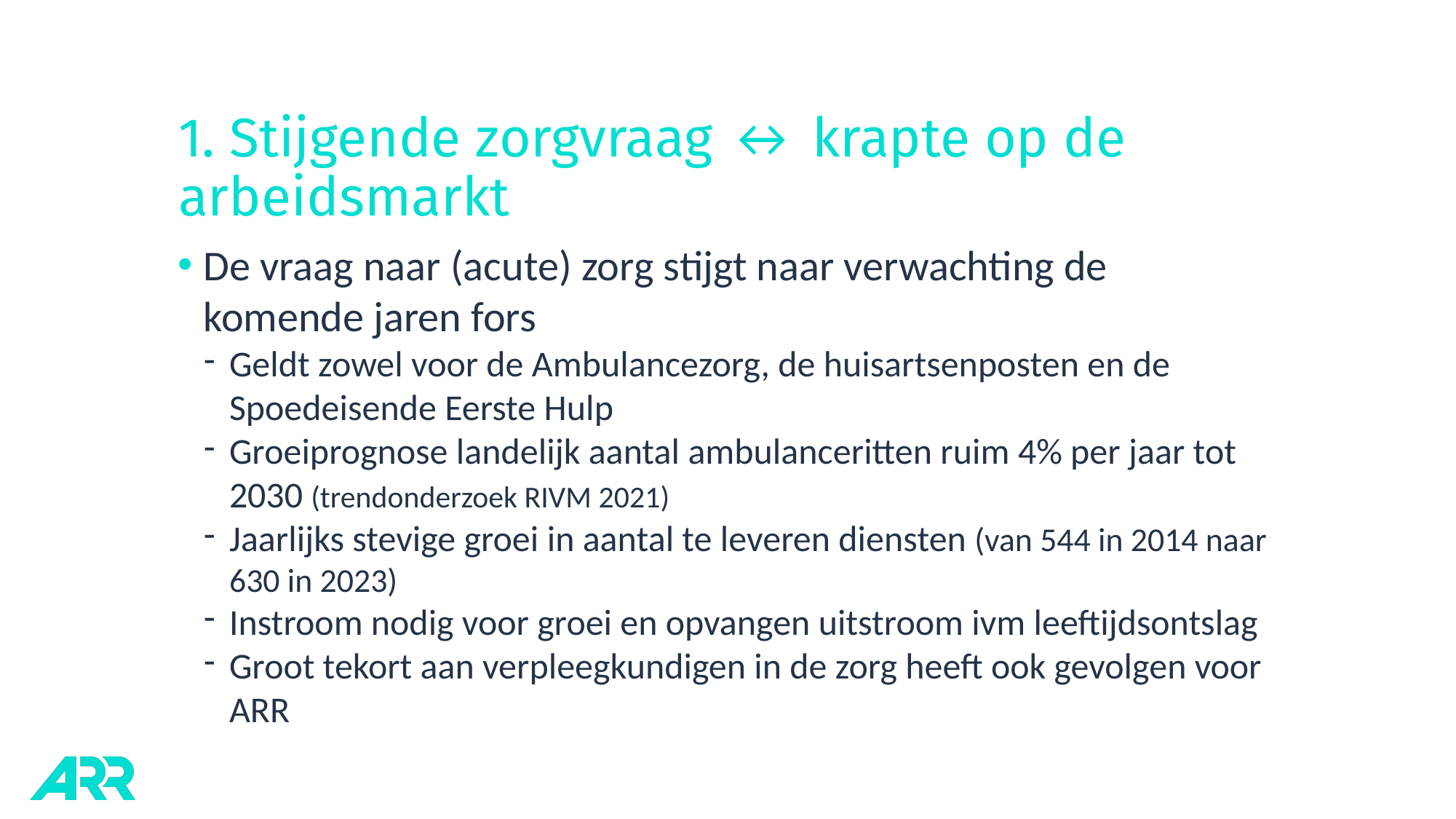

# 1. Stijgende zorgvraag ↔ krapte op de arbeidsmarkt
De vraag naar (acute) zorg stijgt naar verwachting de komende jaren fors
Geldt zowel voor de Ambulancezorg, de huisartsenposten en de Spoedeisende Eerste Hulp
Groeiprognose landelijk aantal ambulanceritten ruim 4% per jaar tot 2030 (trendonderzoek RIVM 2021)
Jaarlijks stevige groei in aantal te leveren diensten (van 544 in 2014 naar 630 in 2023)
Instroom nodig voor groei en opvangen uitstroom ivm leeftijdsontslag
Groot tekort aan verpleegkundigen in de zorg heeft ook gevolgen voor ARR